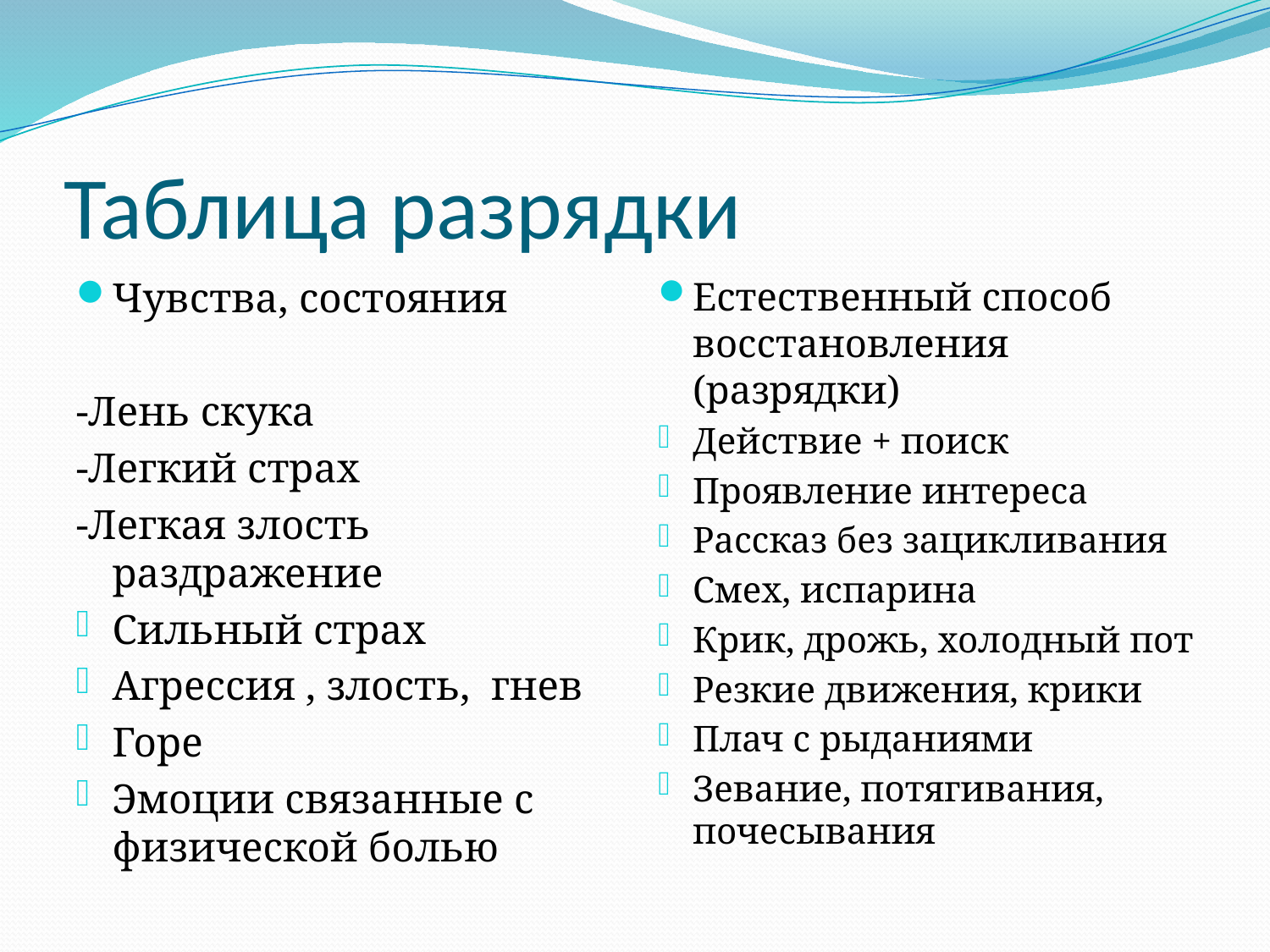

# Таблица разрядки
Чувства, состояния

-Лень скука
-Легкий страх
-Легкая злость раздражение
Сильный страх
Агрессия , злость,  гнев
Горе
Эмоции связанные с физической болью
Естественный способ восстановления (разрядки)
Действие + поиск
Проявление интереса
Рассказ без зацикливания
Смех, испарина
Крик, дрожь, холодный пот
Резкие движения, крики
Плач с рыданиями
Зевание, потягивания, почесывания